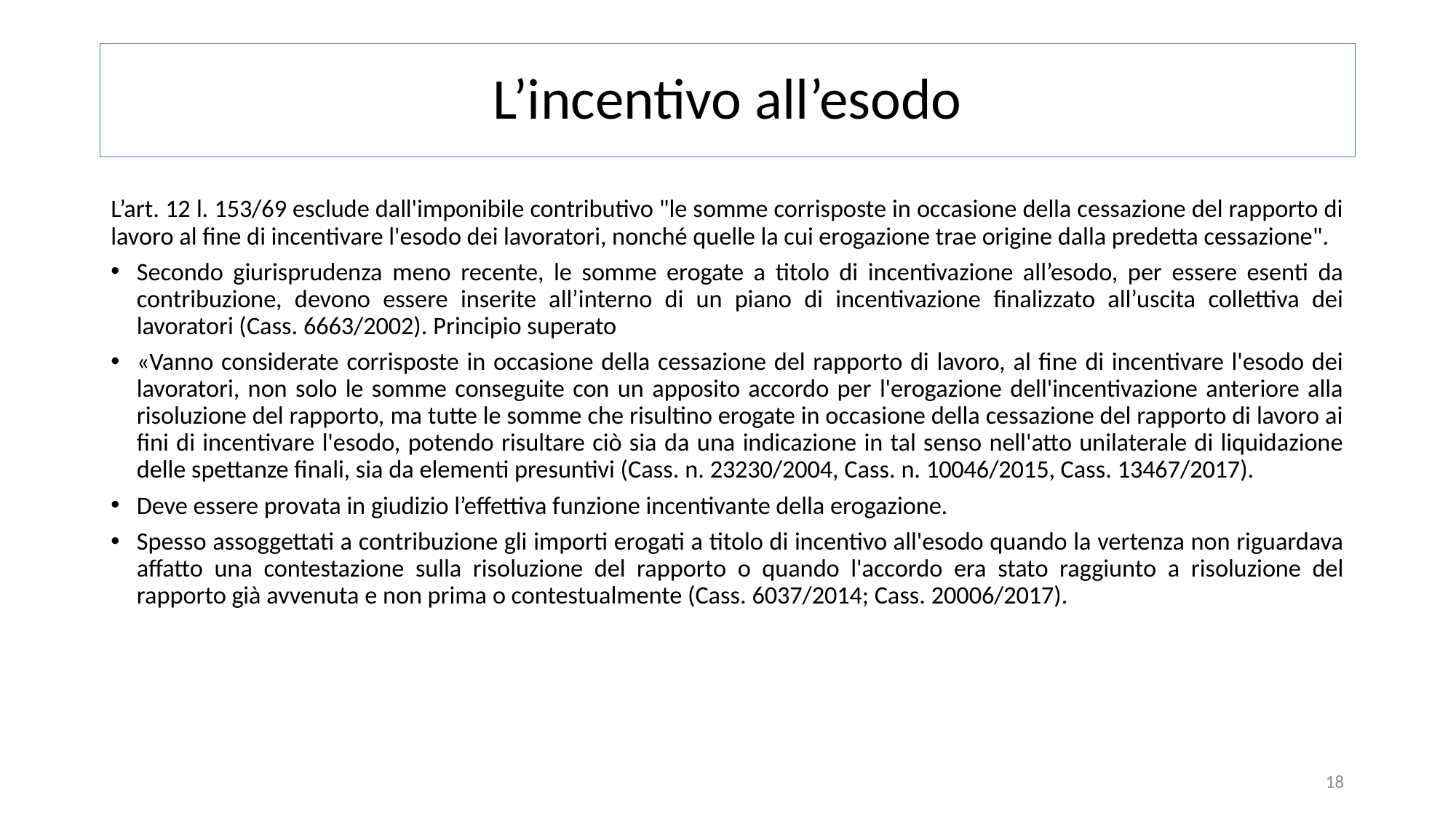

# L’incentivo all’esodo
L’art. 12 l. 153/69 esclude dall'imponibile contributivo "le somme corrisposte in occasione della cessazione del rapporto di lavoro al fine di incentivare l'esodo dei lavoratori, nonché quelle la cui erogazione trae origine dalla predetta cessazione".
Secondo giurisprudenza meno recente, le somme erogate a titolo di incentivazione all’esodo, per essere esenti da contribuzione, devono essere inserite all’interno di un piano di incentivazione finalizzato all’uscita collettiva dei lavoratori (Cass. 6663/2002). Principio superato
«Vanno considerate corrisposte in occasione della cessazione del rapporto di lavoro, al fine di incentivare l'esodo dei lavoratori, non solo le somme conseguite con un apposito accordo per l'erogazione dell'incentivazione anteriore alla risoluzione del rapporto, ma tutte le somme che risultino erogate in occasione della cessazione del rapporto di lavoro ai fini di incentivare l'esodo, potendo risultare ciò sia da una indicazione in tal senso nell'atto unilaterale di liquidazione delle spettanze finali, sia da elementi presuntivi (Cass. n. 23230/2004, Cass. n. 10046/2015, Cass. 13467/2017).
Deve essere provata in giudizio l’effettiva funzione incentivante della erogazione.
Spesso assoggettati a contribuzione gli importi erogati a titolo di incentivo all'esodo quando la vertenza non riguardava affatto una contestazione sulla risoluzione del rapporto o quando l'accordo era stato raggiunto a risoluzione del rapporto già avvenuta e non prima o contestualmente (Cass. 6037/2014; Cass. 20006/2017).
18